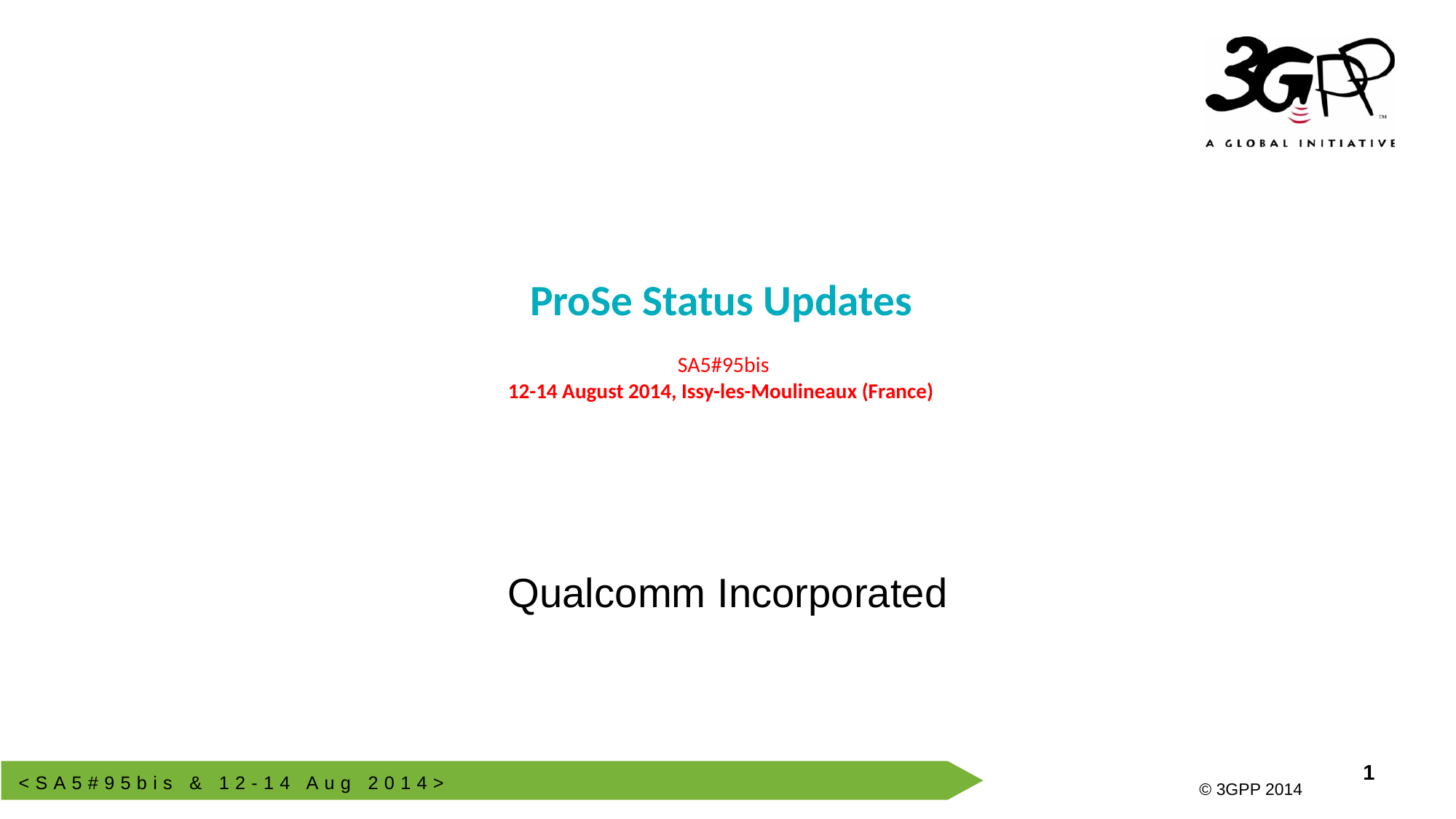

# ProSe Status Updates SA5#95bis 12-14 August 2014, Issy-les-Moulineaux (France)

Qualcomm Incorporated